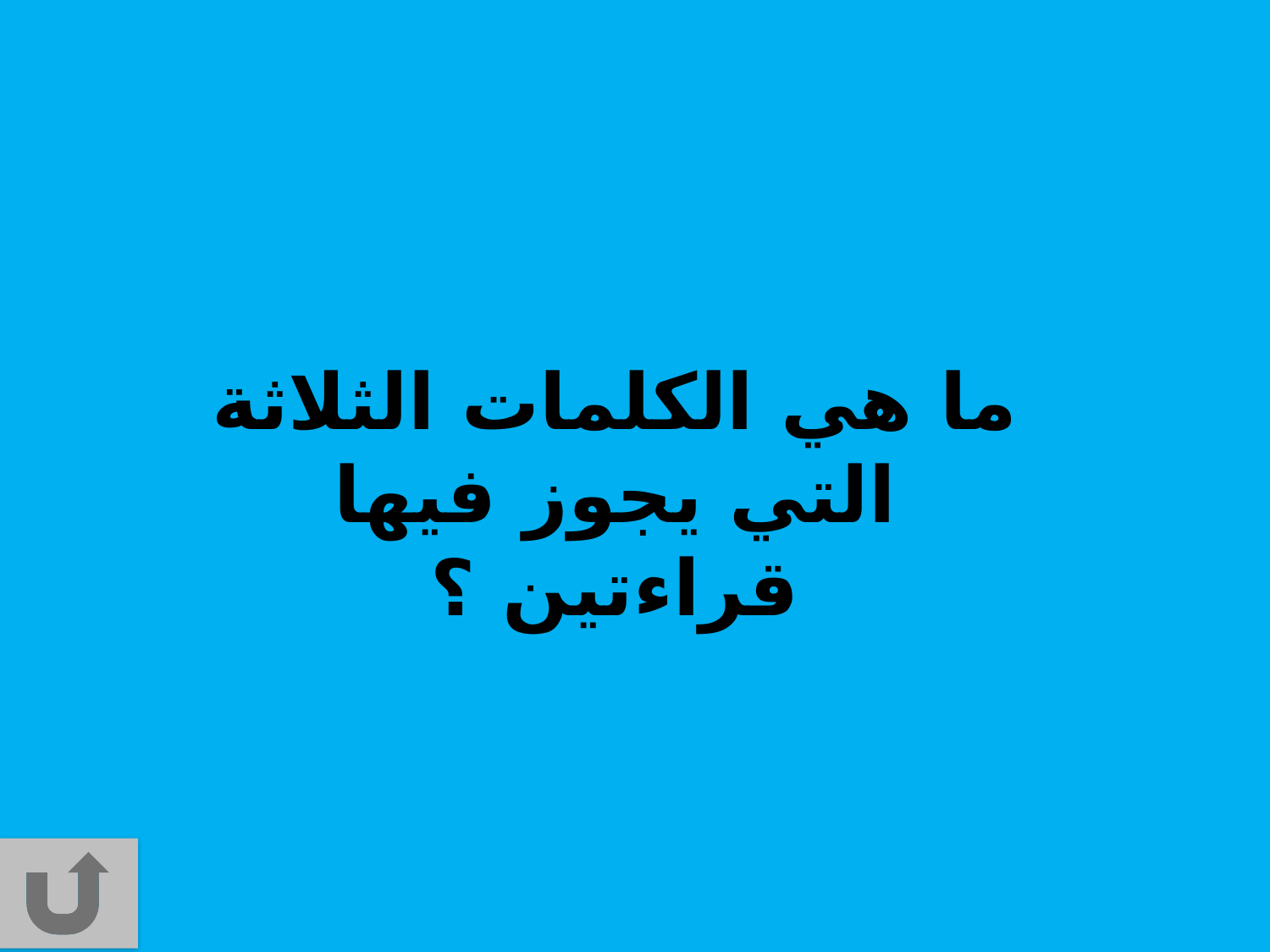

ما هي الكلمات الثلاثة التي يجوز فيها قراءتين ؟